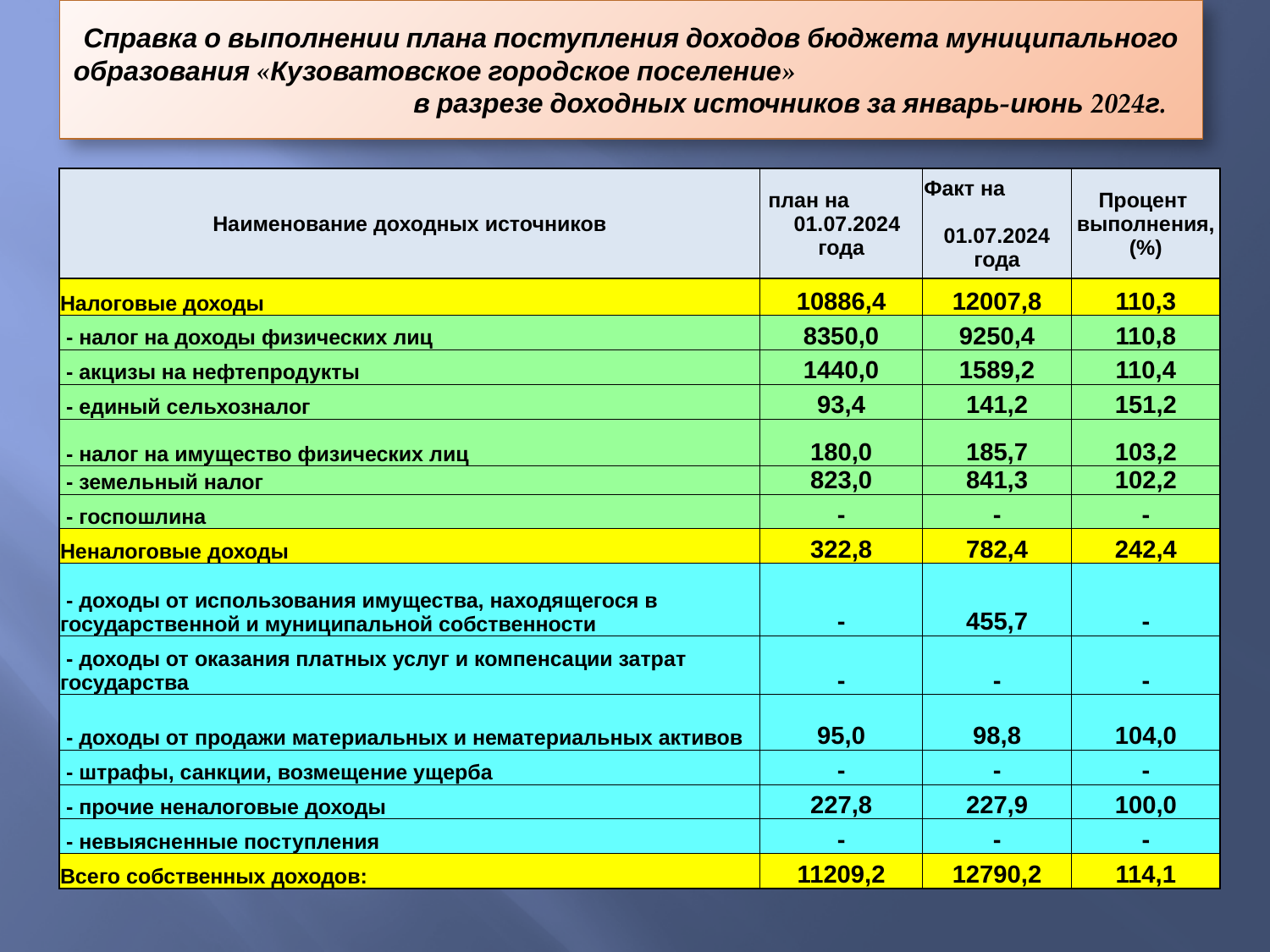

# Справка о выполнении плана поступления доходов бюджета муниципального образования «Кузоватовское городское поселение»                                                                                                          в разрезе доходных источников за январь-июнь 2024г.
| Наименование доходных источников | план на 01.07.2024 года | Факт на 01.07.2024 года | Процент выполнения, (%) |
| --- | --- | --- | --- |
| Налоговые доходы | 10886,4 | 12007,8 | 110,3 |
| - налог на доходы физических лиц | 8350,0 | 9250,4 | 110,8 |
| - акцизы на нефтепродукты | 1440,0 | 1589,2 | 110,4 |
| - единый сельхозналог | 93,4 | 141,2 | 151,2 |
| - налог на имущество физических лиц | 180,0 | 185,7 | 103,2 |
| - земельный налог | 823,0 | 841,3 | 102,2 |
| - госпошлина | - | - | - |
| Неналоговые доходы | 322,8 | 782,4 | 242,4 |
| - доходы от использования имущества, находящегося в государственной и муниципальной собственности | - | 455,7 | - |
| - доходы от оказания платных услуг и компенсации затрат государства | - | - | - |
| - доходы от продажи материальных и нематериальных активов | 95,0 | 98,8 | 104,0 |
| - штрафы, санкции, возмещение ущерба | - | - | - |
| - прочие неналоговые доходы | 227,8 | 227,9 | 100,0 |
| - невыясненные поступления | - | - | - |
| Всего собственных доходов: | 11209,2 | 12790,2 | 114,1 |